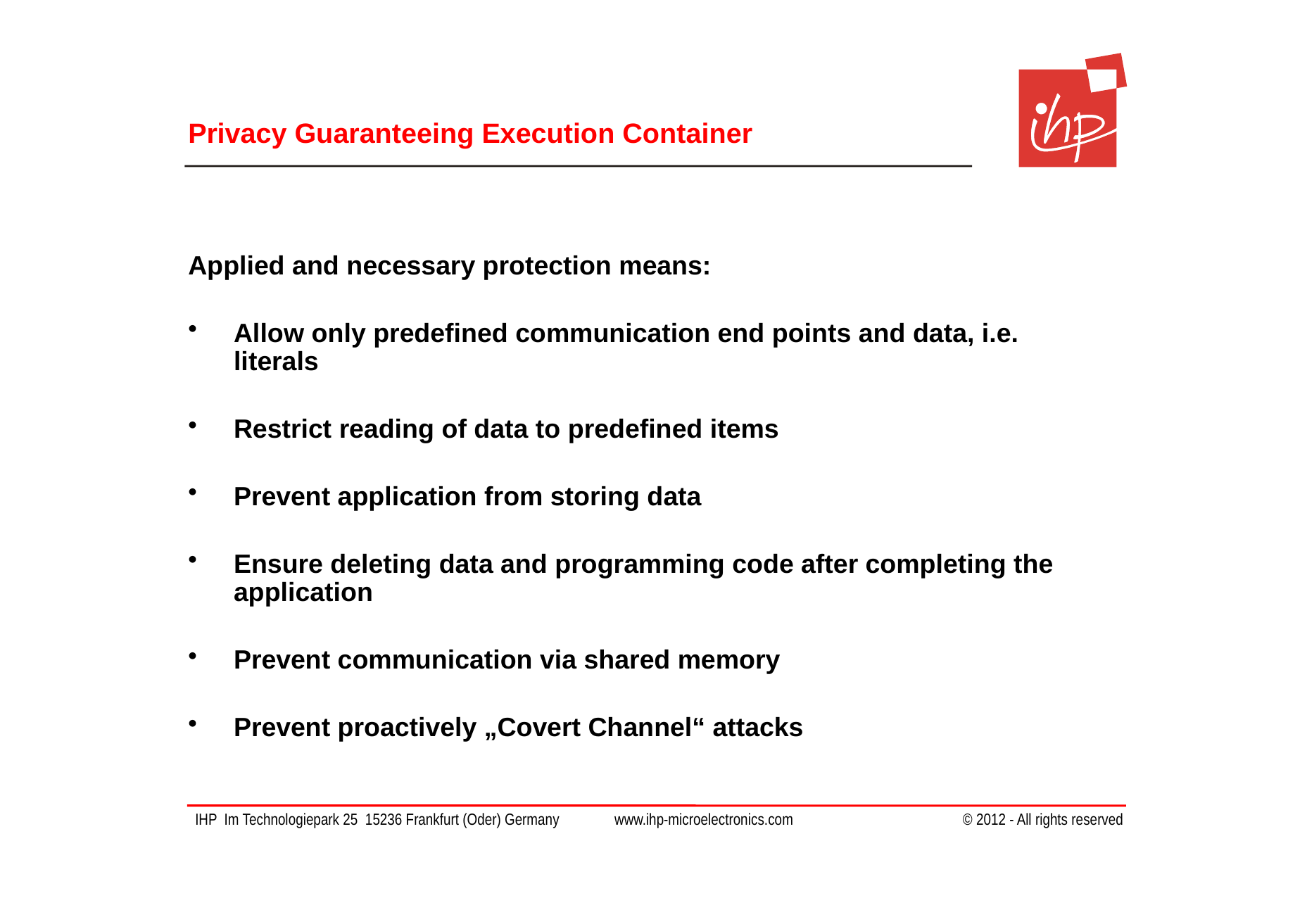

# Privacy Guaranteeing Execution Container

Applied and necessary protection means:

Allow only predefined communication end points and data, i.e. literals

Restrict reading of data to predefined items

Prevent application from storing data

Ensure deleting data and programming code after completing the application

Prevent communication via shared memory

Prevent proactively „Covert Channel“ attacks